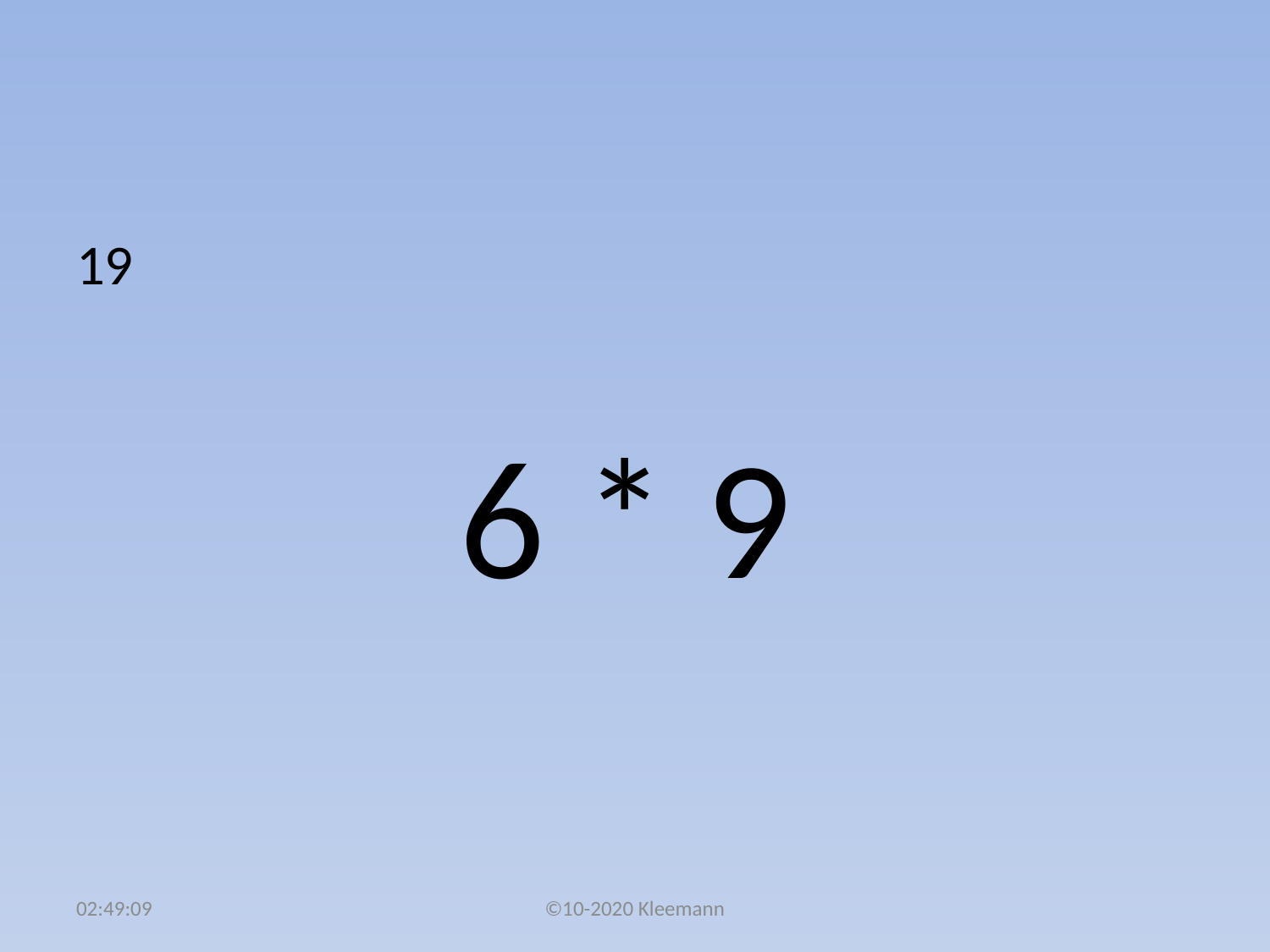

#
19

          6 * 9
02:49:09
©10-2020 Kleemann